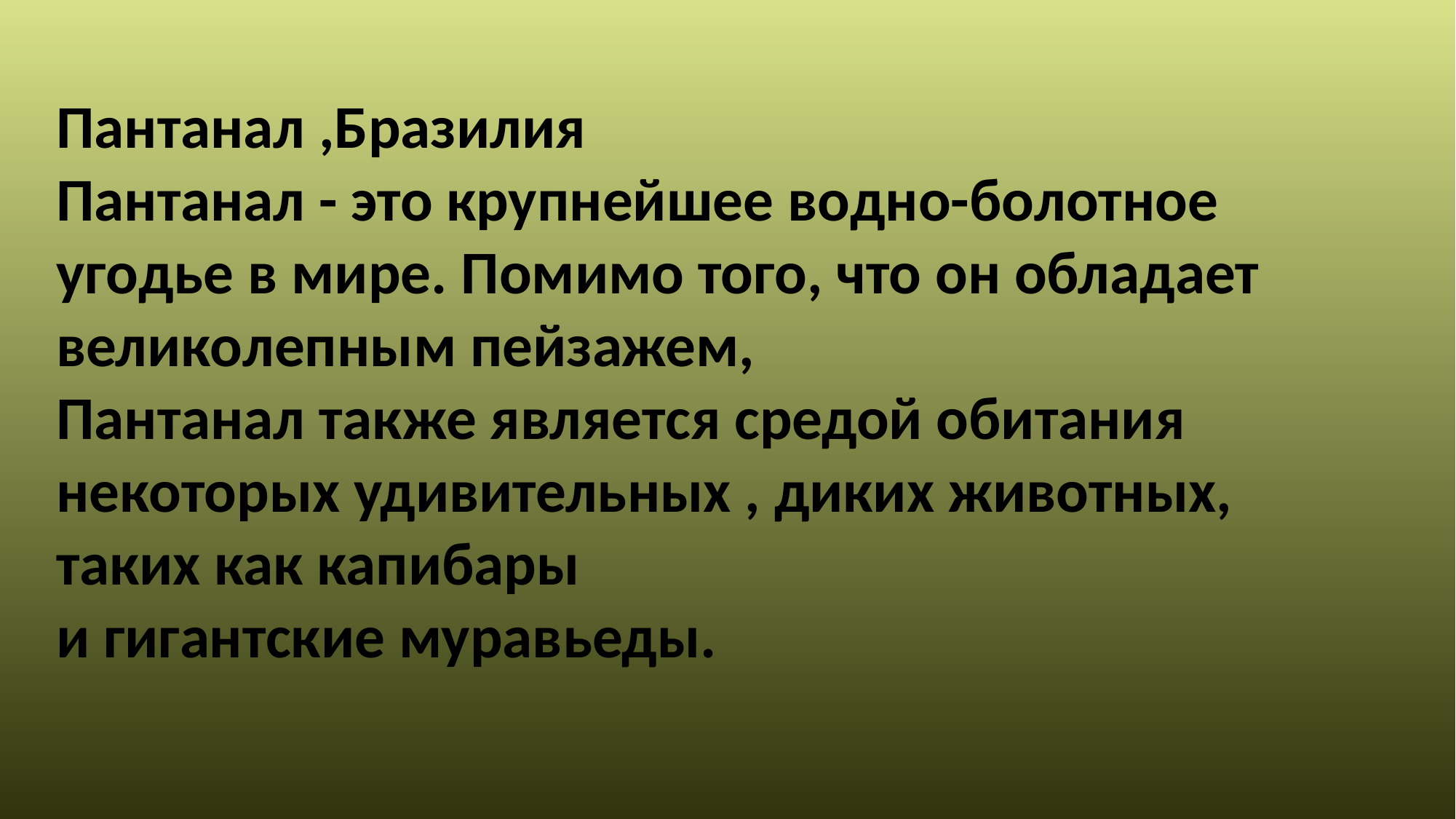

Пантанал ,Бразилия
Пантанал - это крупнейшее водно-болотное угодье в мире. Помимо того, что он обладает великолепным пейзажем,
Пантанал также является средой обитания некоторых удивительных , диких животных, таких как капибары
и гигантские муравьеды.